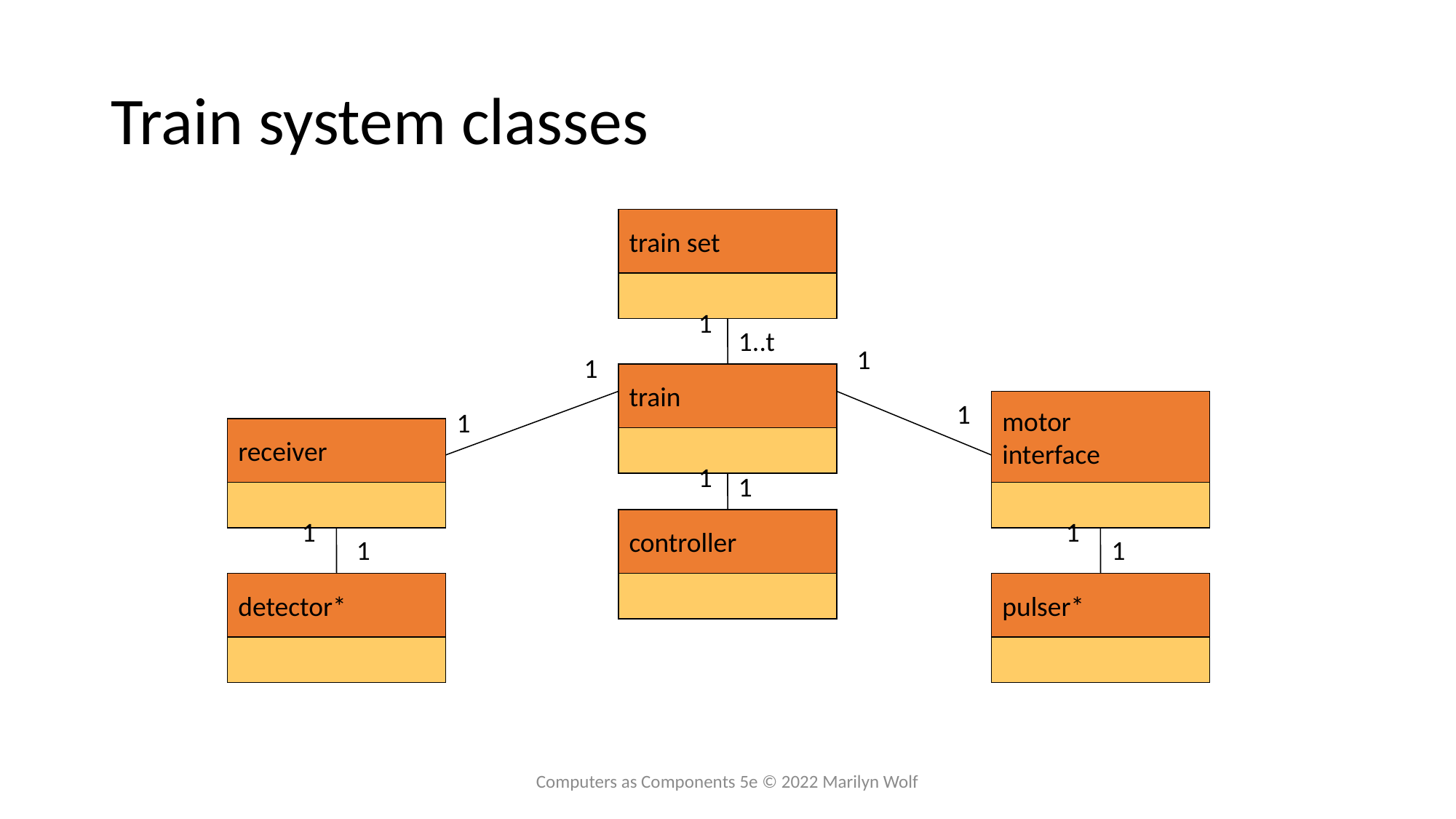

# Train system classes
train set

1

1..t
1
1
train

1
motor
interface
1
receiver

1
1

1
controller
1

1

1
detector*

pulser*

Computers as Components 5e © 2022 Marilyn Wolf